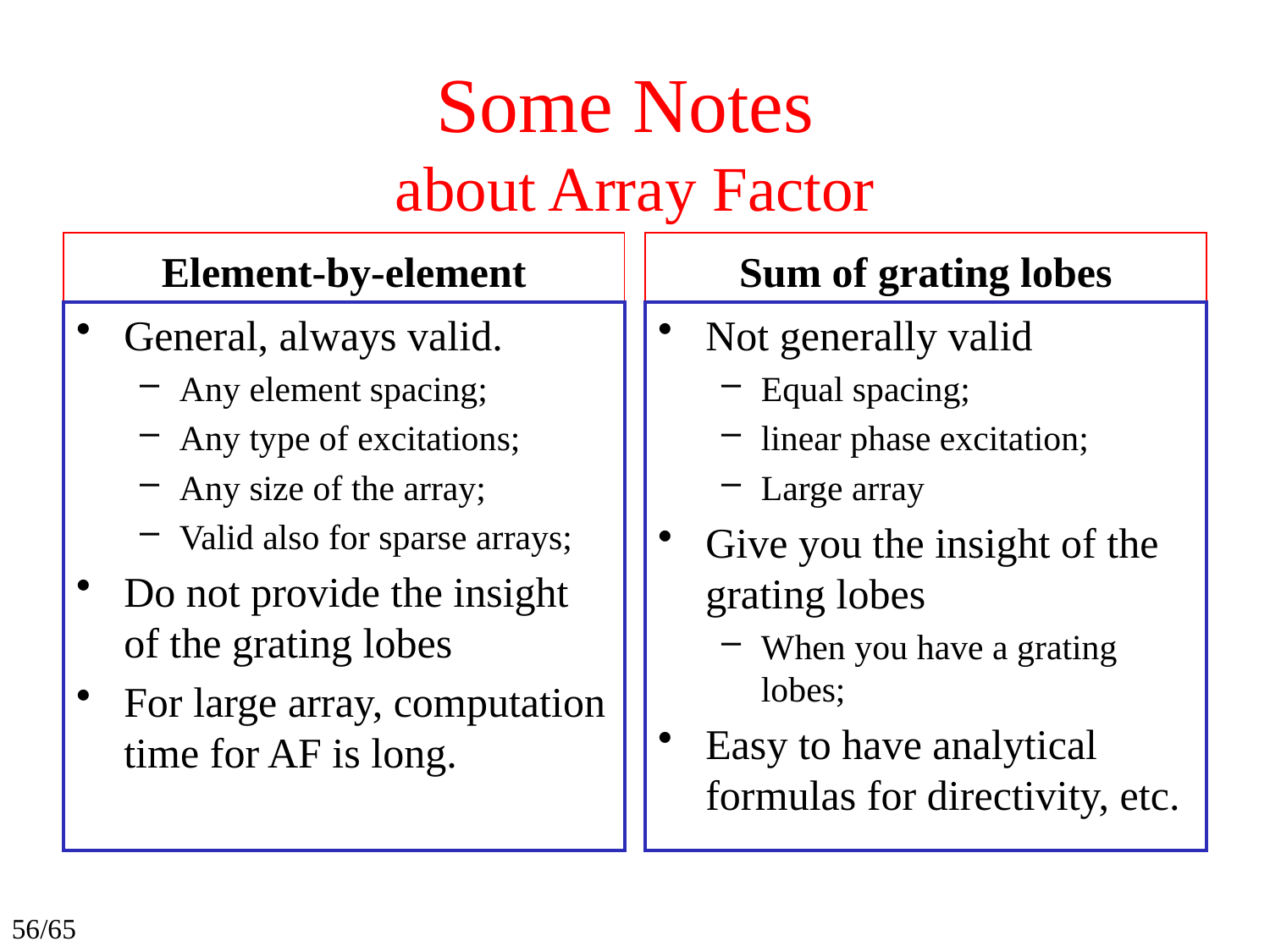

# Some Notes about Array Factor
Element-by-element
Sum of grating lobes
General, always valid.
Any element spacing;
Any type of excitations;
Any size of the array;
Valid also for sparse arrays;
Do not provide the insight of the grating lobes
For large array, computation time for AF is long.
Not generally valid
Equal spacing;
linear phase excitation;
Large array
Give you the insight of the grating lobes
When you have a grating lobes;
Easy to have analytical formulas for directivity, etc.